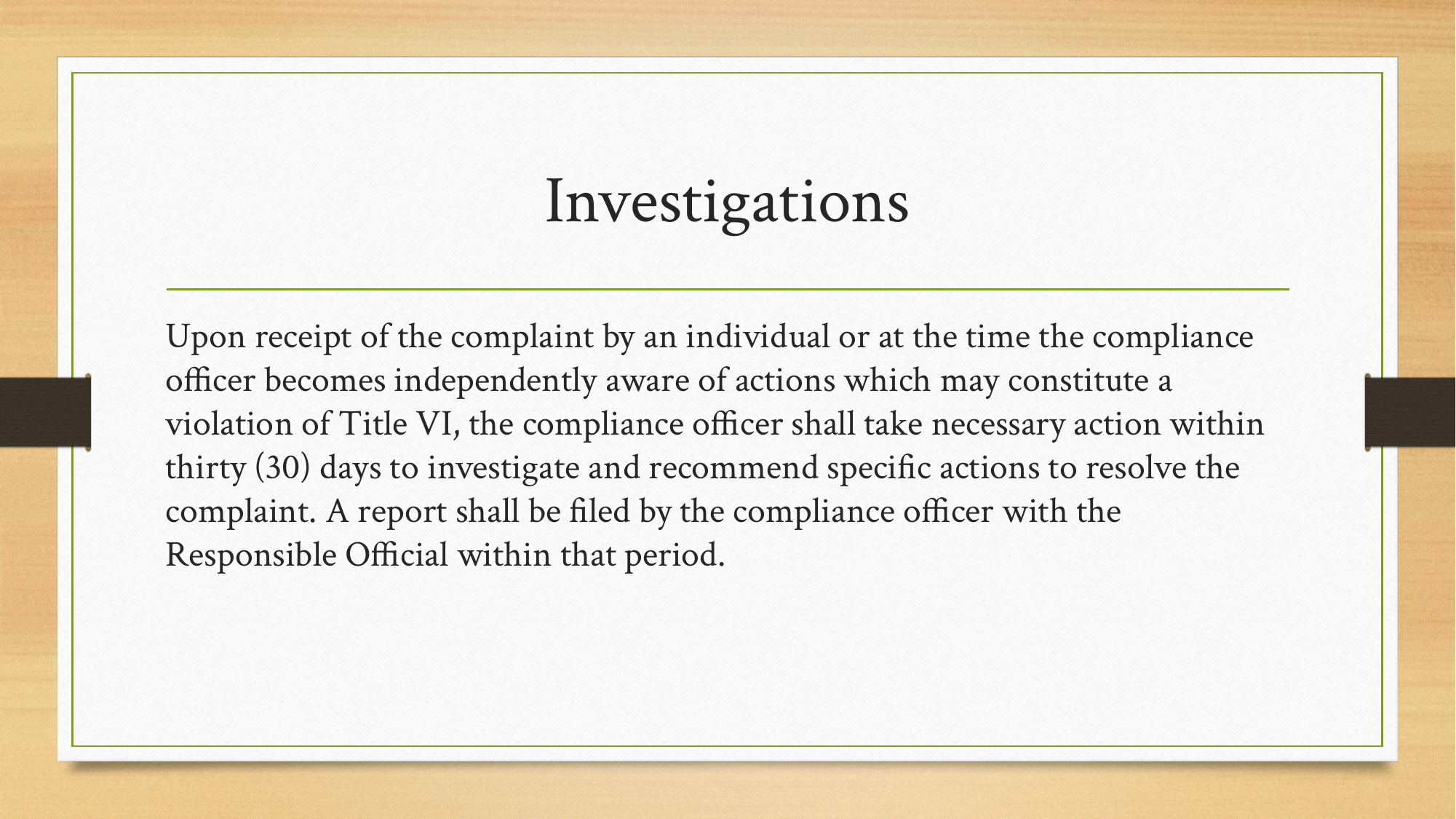

# Investigations
Upon receipt of the complaint by an individual or at the time the compliance officer becomes independently aware of actions which may constitute a violation of Title VI, the compliance officer shall take necessary action within thirty (30) days to investigate and recommend specific actions to resolve the complaint. A report shall be filed by the compliance officer with the Responsible Official within that period.